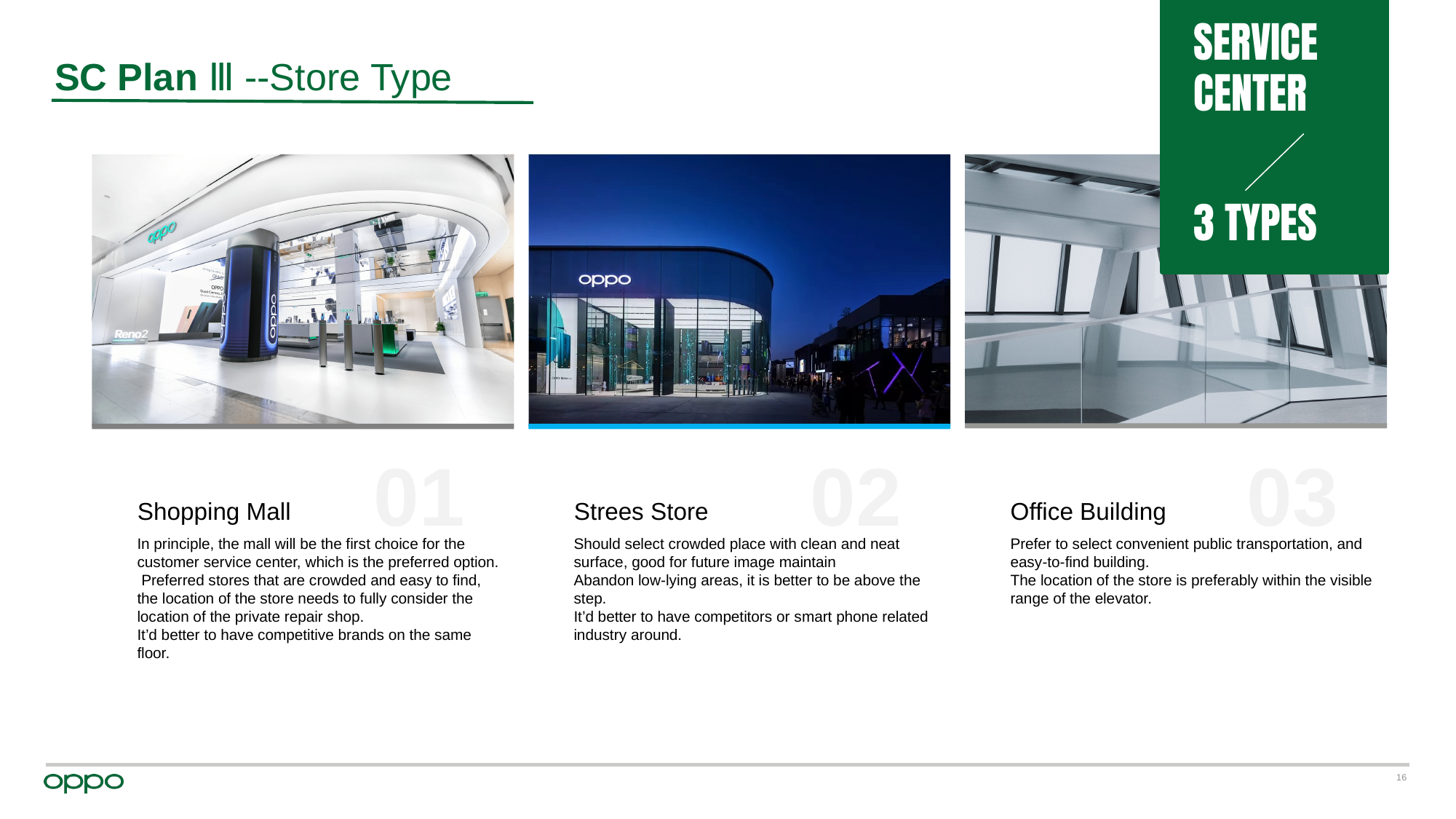

SERVICE CENTER

3 TYPES

01
Shopping Mall
In principle, the mall will be the first choice for the customer service center, which is the preferred option.
 Preferred stores that are crowded and easy to find, the location of the store needs to fully consider the location of the private repair shop.
It’d better to have competitive brands on the same floor.
02
Strees Store
Should select crowded place with clean and neat surface, good for future image maintain
Abandon low-lying areas, it is better to be above the step.
It’d better to have competitors or smart phone related industry around.
03
Office Building
Prefer to select convenient public transportation, and easy-to-find building.
The location of the store is preferably within the visible range of the elevator.

SC Plan Ⅲ --Store Type